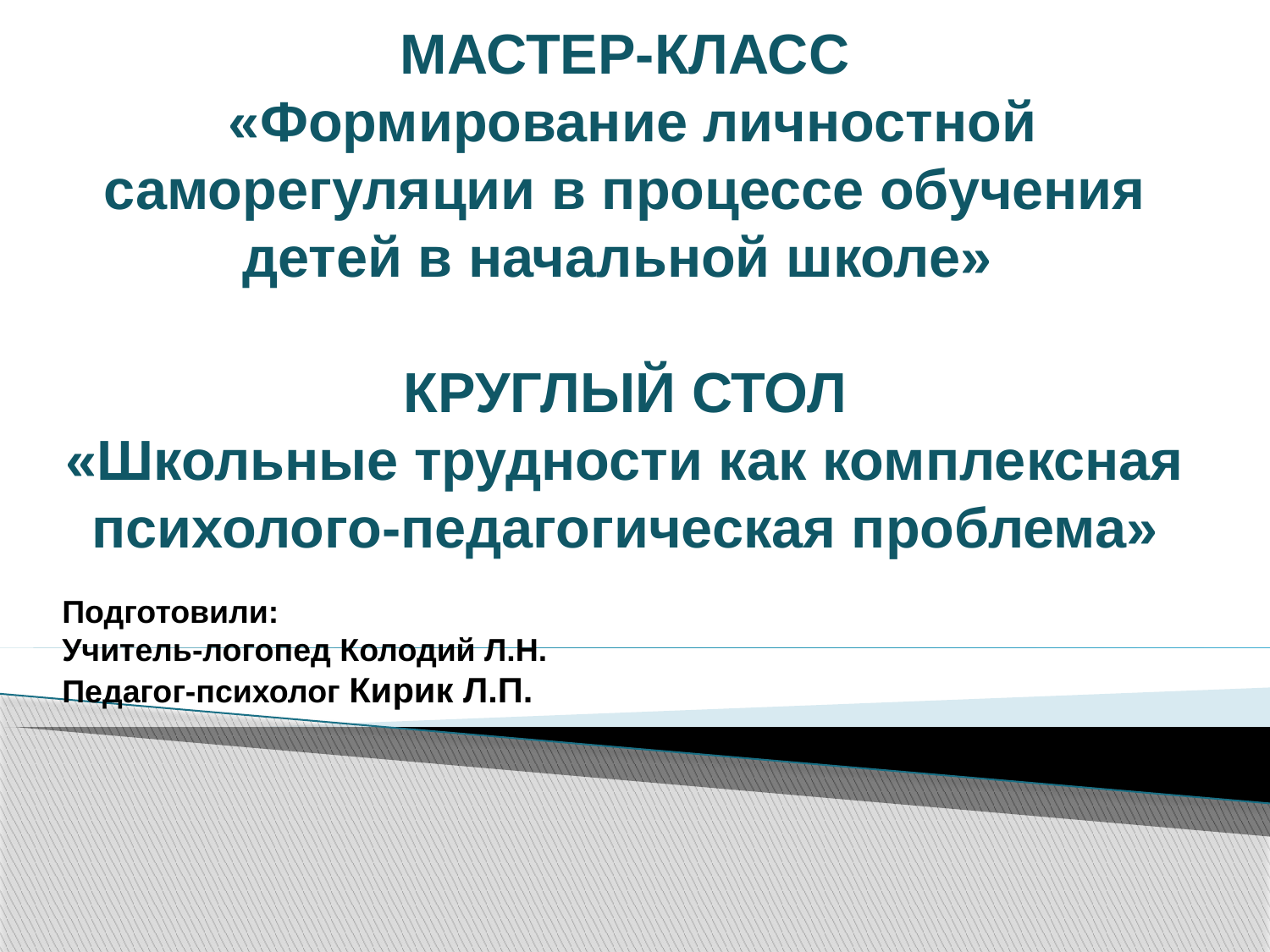

# МАСТЕР-КЛАСС «Формирование личностной саморегуляции в процессе обучения детей в начальной школе» КРУГЛЫЙ СТОЛ «Школьные трудности как комплексная психолого-педагогическая проблема»
Подготовили:
Учитель-логопед Колодий Л.Н.
Педагог-психолог Кирик Л.П.